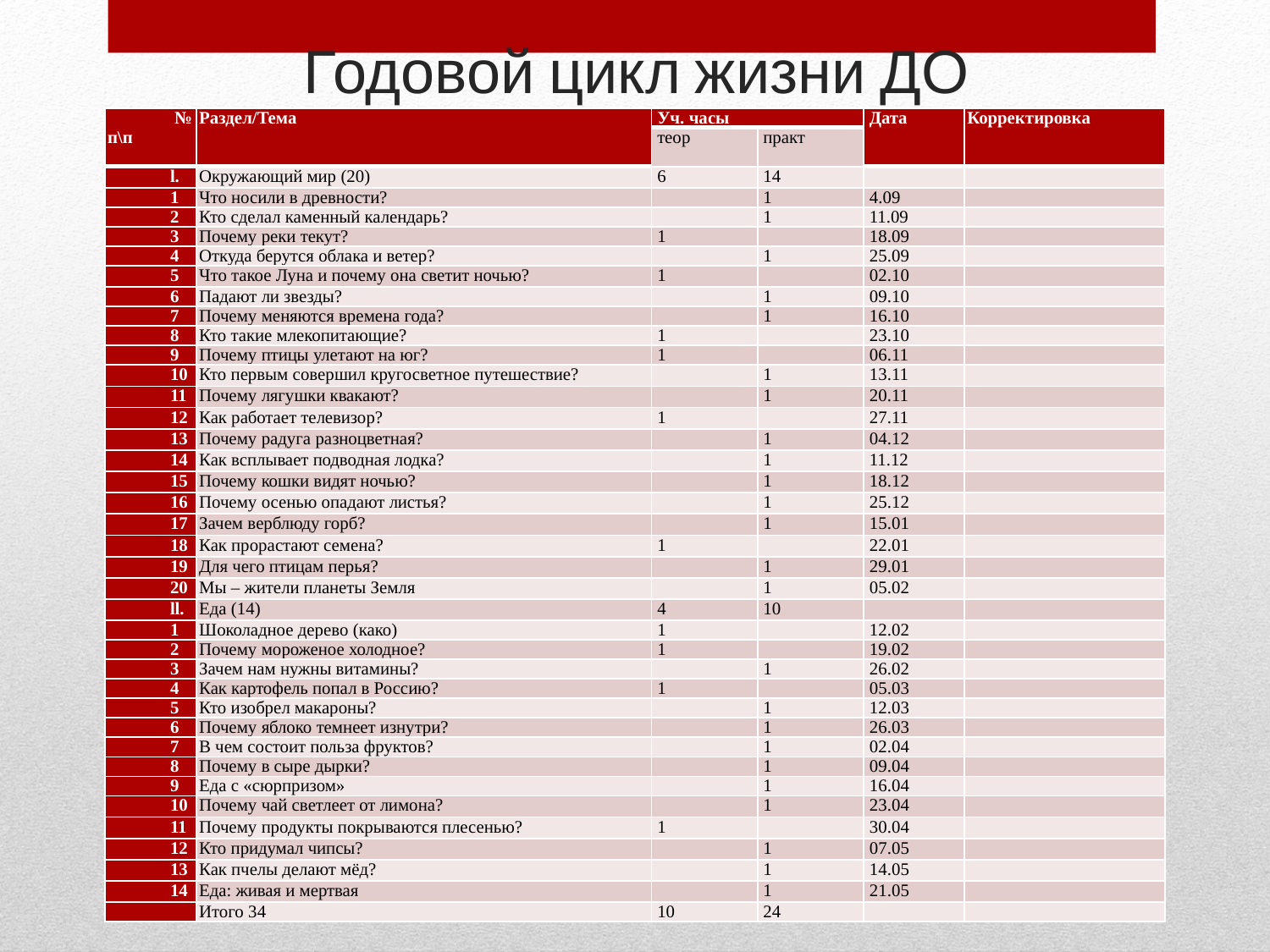

# Годовой цикл жизни ДО
| № п\п | Раздел/Тема | Уч. часы |  | Дата | Корректировка |
| --- | --- | --- | --- | --- | --- |
|  |  | теор | практ |  |  |
| l. | Окружающий мир (20) | 6 | 14 |  |  |
| 1 | Что носили в древности? |  | 1 | 4.09 |  |
| 2 | Кто сделал каменный календарь? |  | 1 | 11.09 |  |
| 3 | Почему реки текут? | 1 |  | 18.09 |  |
| 4 | Откуда берутся облака и ветер? |  | 1 | 25.09 |  |
| 5 | Что такое Луна и почему она светит ночью? | 1 |  | 02.10 |  |
| 6 | Падают ли звезды? |  | 1 | 09.10 |  |
| 7 | Почему меняются времена года? |  | 1 | 16.10 |  |
| 8 | Кто такие млекопитающие? | 1 |  | 23.10 |  |
| 9 | Почему птицы улетают на юг? | 1 |  | 06.11 |  |
| 10 | Кто первым совершил кругосветное путешествие? |  | 1 | 13.11 |  |
| 11 | Почему лягушки квакают? |  | 1 | 20.11 |  |
| 12 | Как работает телевизор? | 1 |  | 27.11 |  |
| 13 | Почему радуга разноцветная? |  | 1 | 04.12 |  |
| 14 | Как всплывает подводная лодка? |  | 1 | 11.12 |  |
| 15 | Почему кошки видят ночью? |  | 1 | 18.12 |  |
| 16 | Почему осенью опадают листья? |  | 1 | 25.12 |  |
| 17 | Зачем верблюду горб? |  | 1 | 15.01 |  |
| 18 | Как прорастают семена? | 1 |  | 22.01 |  |
| 19 | Для чего птицам перья? |  | 1 | 29.01 |  |
| 20 | Мы – жители планеты Земля |  | 1 | 05.02 |  |
| ll. | Еда (14) | 4 | 10 |  |  |
| 1 | Шоколадное дерево (како) | 1 |  | 12.02 |  |
| 2 | Почему мороженое холодное? | 1 |  | 19.02 |  |
| 3 | Зачем нам нужны витамины? |  | 1 | 26.02 |  |
| 4 | Как картофель попал в Россию? | 1 |  | 05.03 |  |
| 5 | Кто изобрел макароны? |  | 1 | 12.03 |  |
| 6 | Почему яблоко темнеет изнутри? |  | 1 | 26.03 |  |
| 7 | В чем состоит польза фруктов? |  | 1 | 02.04 |  |
| 8 | Почему в сыре дырки? |  | 1 | 09.04 |  |
| 9 | Еда с «сюрпризом» |  | 1 | 16.04 |  |
| 10 | Почему чай светлеет от лимона? |  | 1 | 23.04 |  |
| 11 | Почему продукты покрываются плесенью? | 1 |  | 30.04 |  |
| 12 | Кто придумал чипсы? |  | 1 | 07.05 |  |
| 13 | Как пчелы делают мёд? |  | 1 | 14.05 |  |
| 14 | Еда: живая и мертвая |  | 1 | 21.05 |  |
|  | Итого 34 | 10 | 24 |  |  |